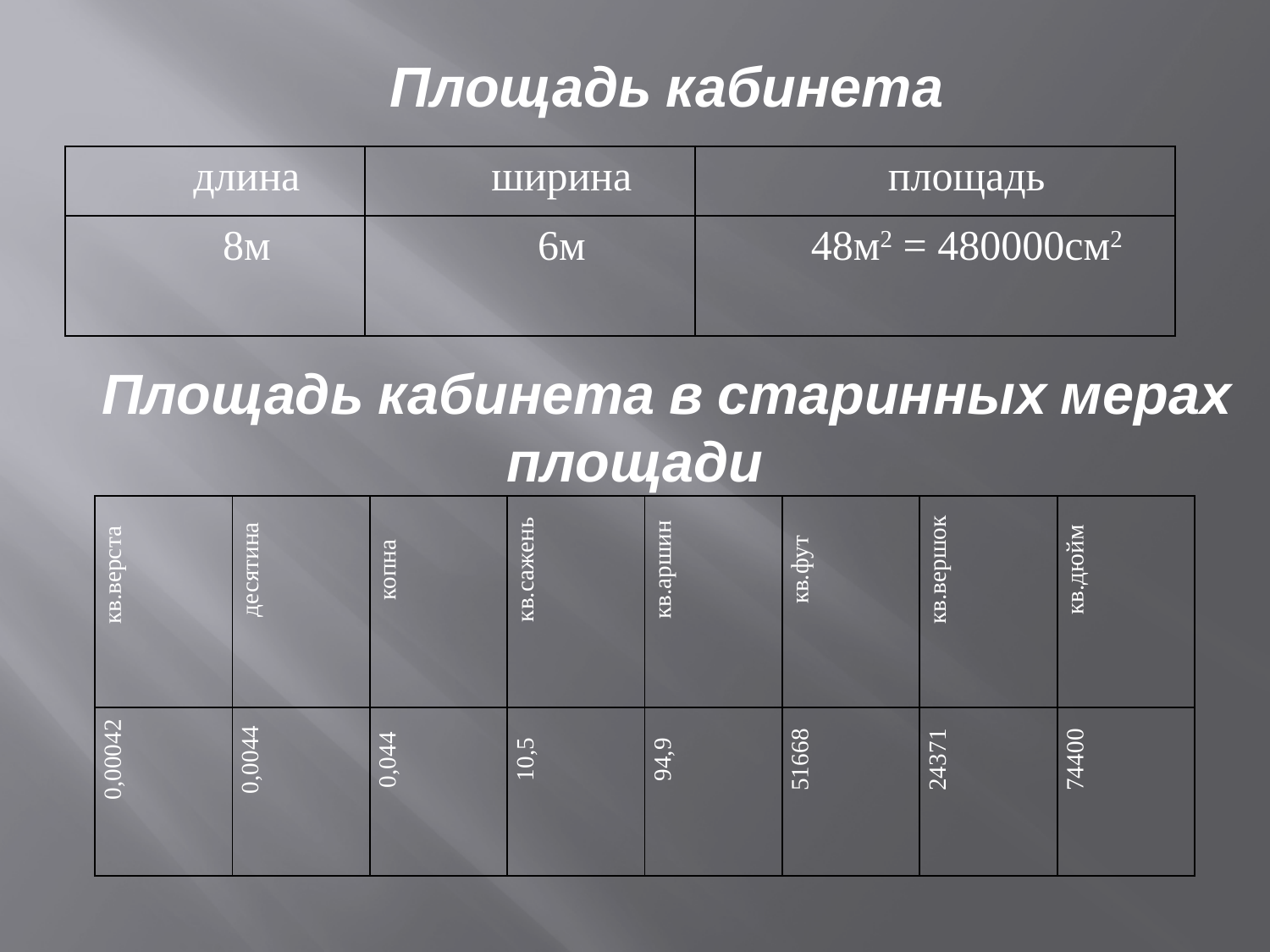

Площадь кабинета
| длина | ширина | площадь |
| --- | --- | --- |
| 8м | 6м | 48м2 = 480000см2 |
Площадь кабинета в старинных мерах площади
| кв.верста | десятина | копна | кв.сажень | кв.аршин | кв.фут | кв.вершок | кв.дюйм |
| --- | --- | --- | --- | --- | --- | --- | --- |
| 0,00042 | 0,0044 | 0,044 | 10,5 | 94,9 | 51668 | 24371 | 74400 |